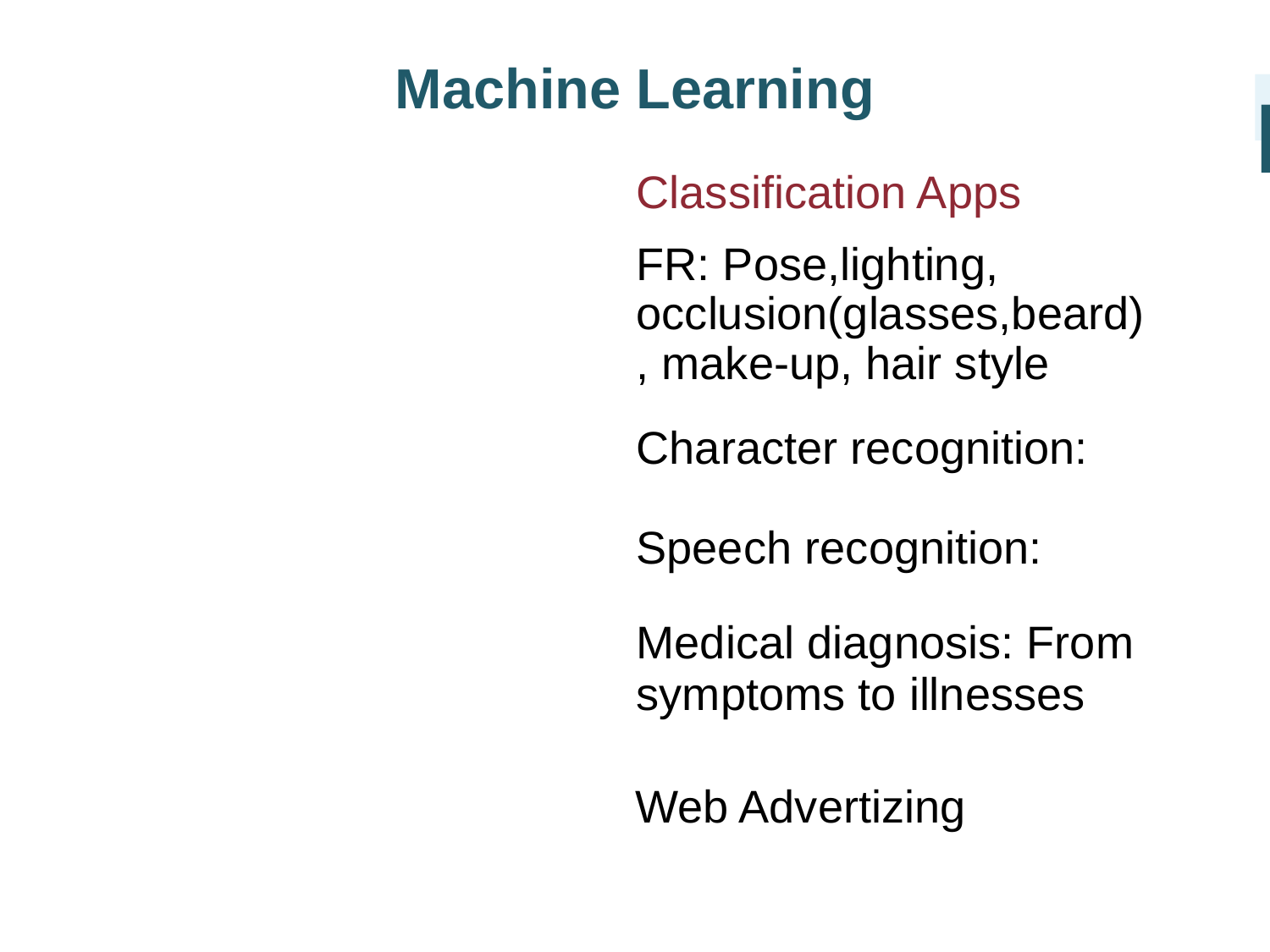

Machine Learning
I
Classification Apps
FR: Pose,lighting, occlusion(glasses,beard), make-up, hair style
Character recognition:
Speech recognition:
Medical diagnosis: From symptoms to illnesses
Web Advertizing